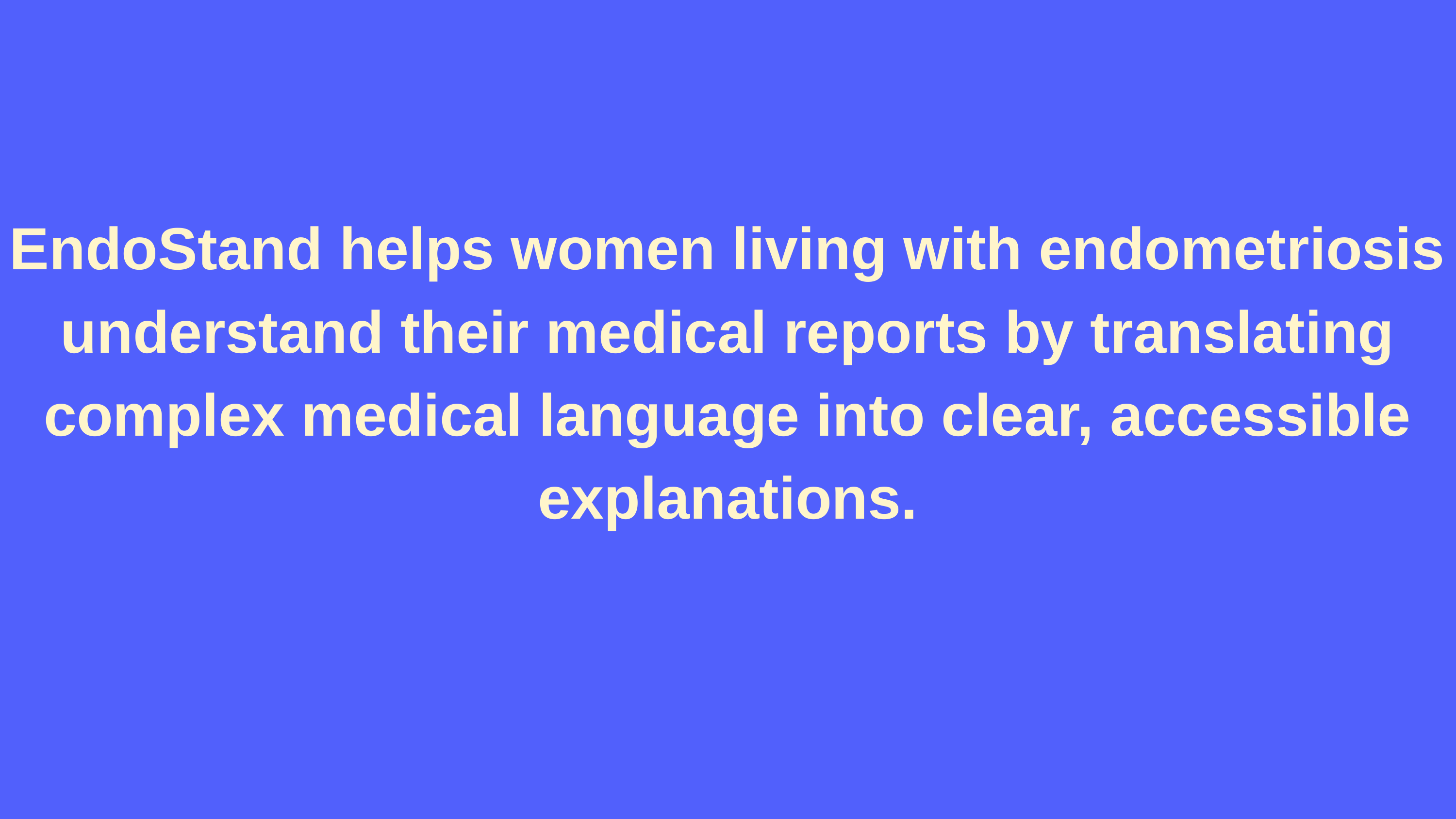

EndoStand helps women living with endometriosis understand their medical reports by translating complex medical language into clear, accessible explanations.